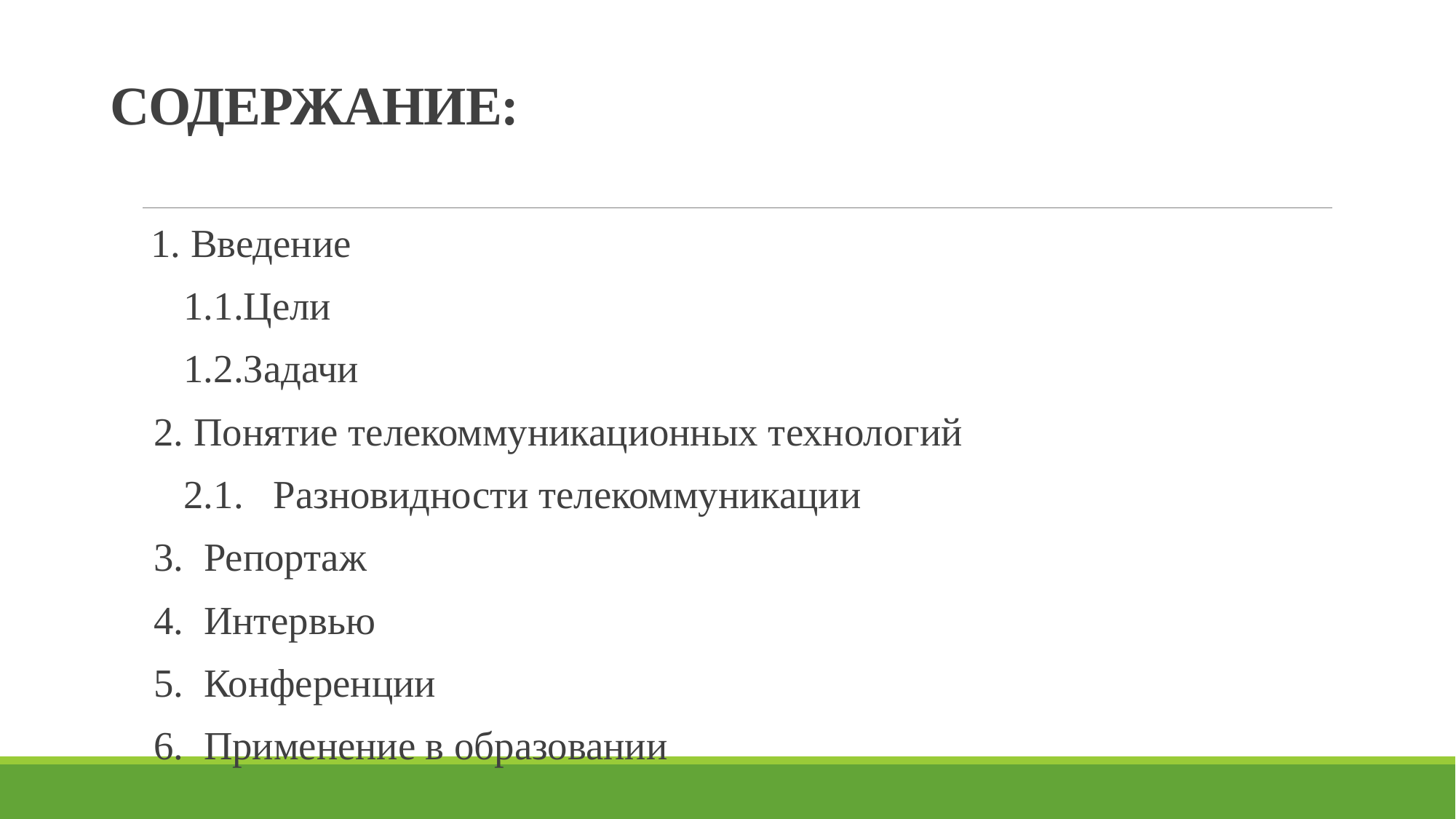

# СОДЕРЖАНИЕ:
  1. Введение
    1.1.Цели
    1.2.Задачи
 2. Понятие телекоммуникационных технологий
    2.1.   Разновидности телекоммуникации
 3.  Репортаж
 4.  Интервью
 5.  Конференции
 6.  Применение в образовании